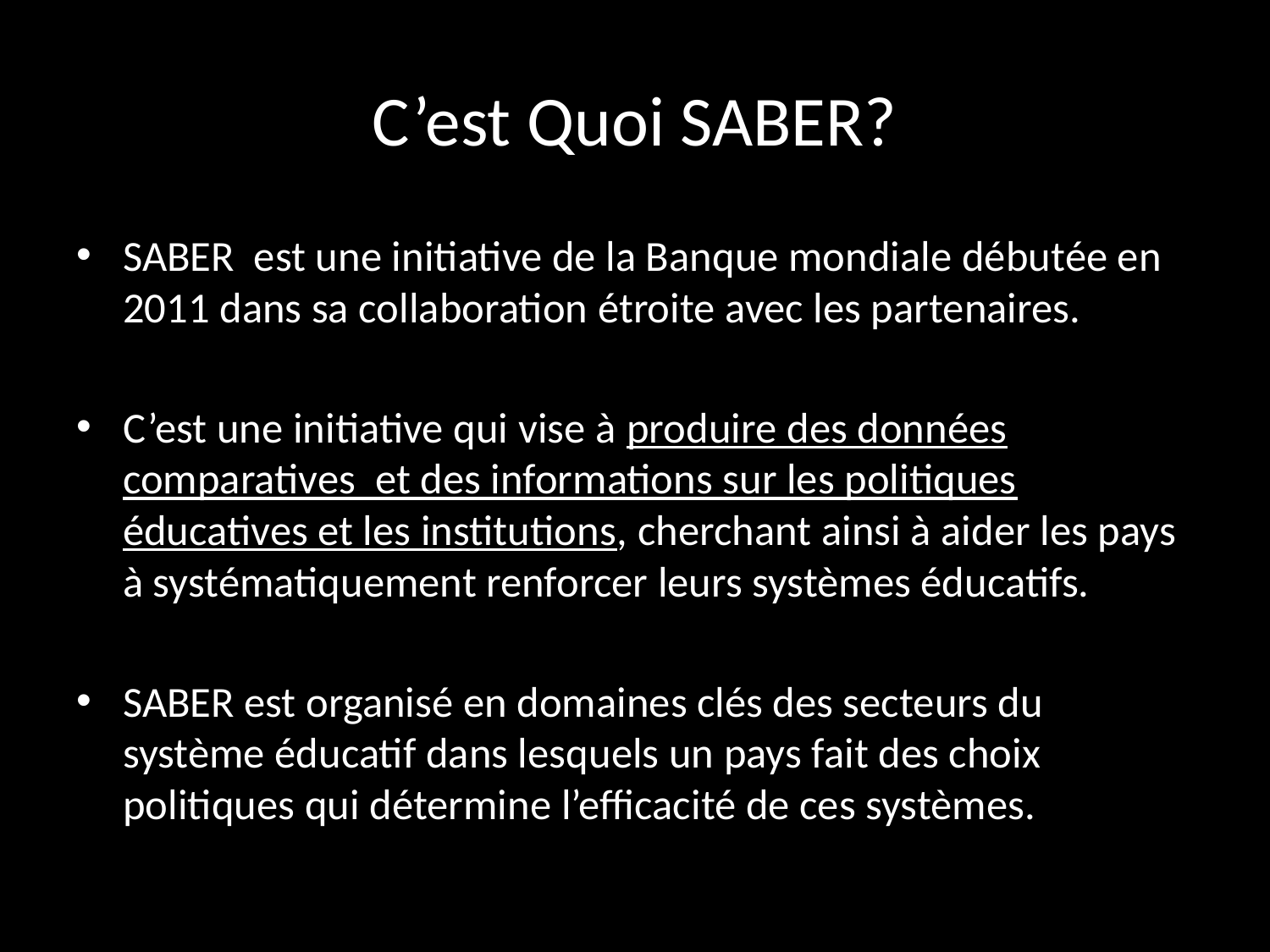

# C’est Quoi SABER?
SABER  est une initiative de la Banque mondiale débutée en 2011 dans sa collaboration étroite avec les partenaires.

C’est une initiative qui vise à produire des données comparatives  et des informations sur les politiques éducatives et les institutions, cherchant ainsi à aider les pays à systématiquement renforcer leurs systèmes éducatifs.

SABER est organisé en domaines clés des secteurs du système éducatif dans lesquels un pays fait des choix politiques qui détermine l’efficacité de ces systèmes.